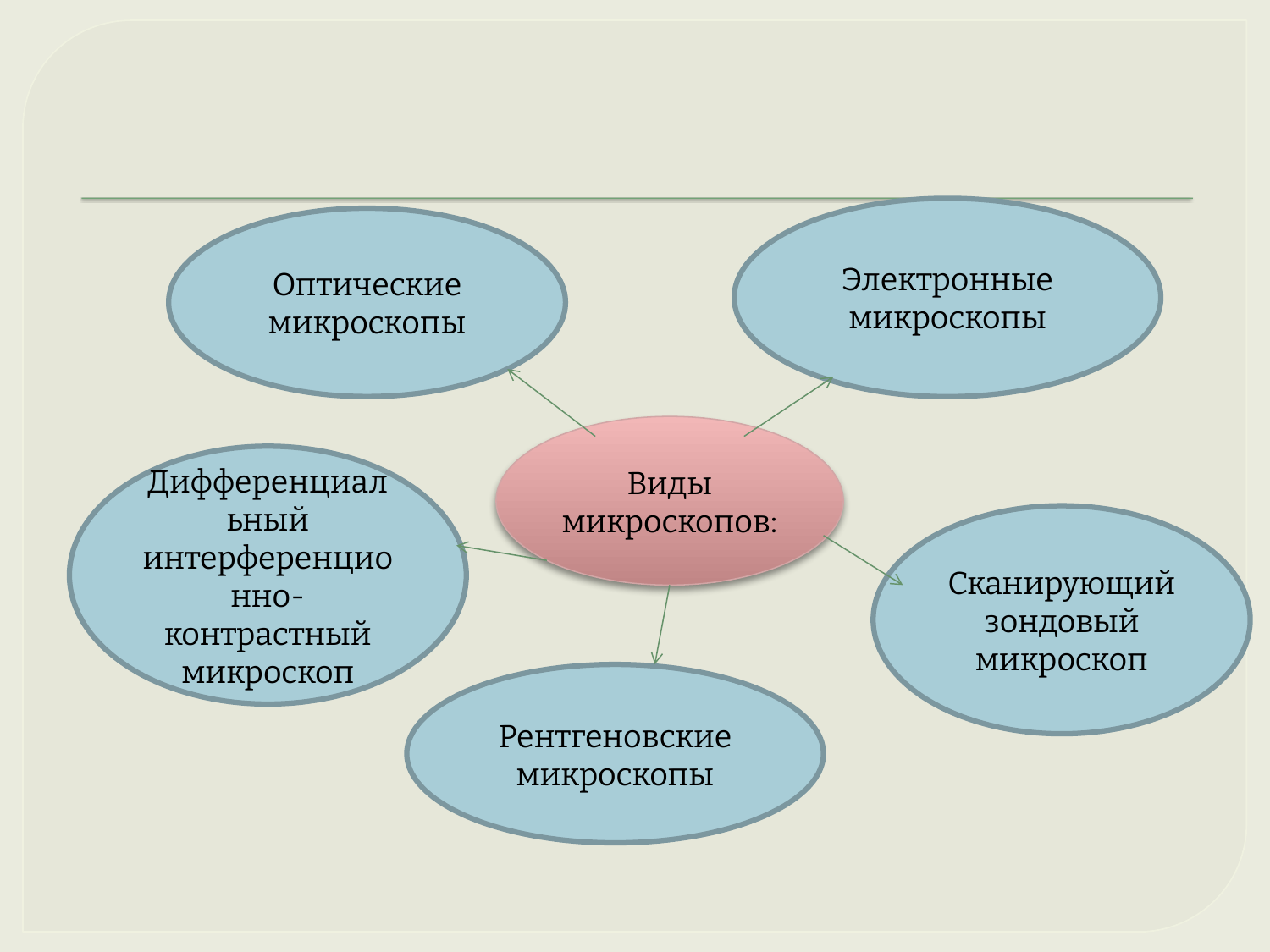

Электронные микроскопы
Оптические микроскопы
Виды микроскопов:
Дифференциальный
интерференционно-контрастный микроскоп
Сканирующий зондовый микроскоп
Рентгеновские микроскопы